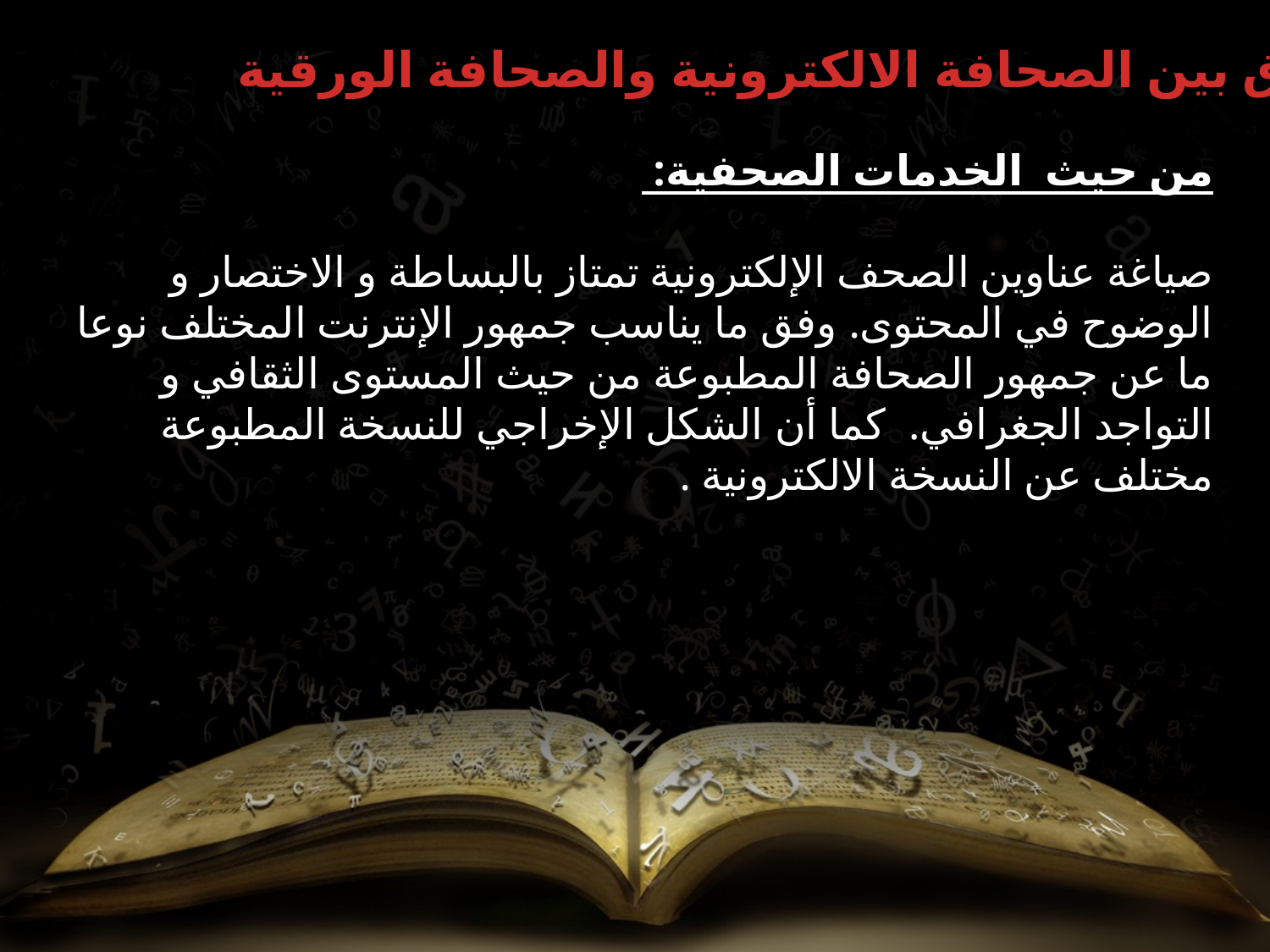

الفرق بين الصحافة الالكترونية والصحافة الورقية:
من حيث  الخدمات الصحفية:

صياغة عناوين الصحف الإلكترونية تمتاز بالبساطة و الاختصار و الوضوح في المحتوى. وفق ما يناسب جمهور الإنترنت المختلف نوعا ما عن جمهور الصحافة المطبوعة من حيث المستوى الثقافي و التواجد الجغرافي.  كما أن الشكل الإخراجي للنسخة المطبوعة مختلف عن النسخة الالكترونية .